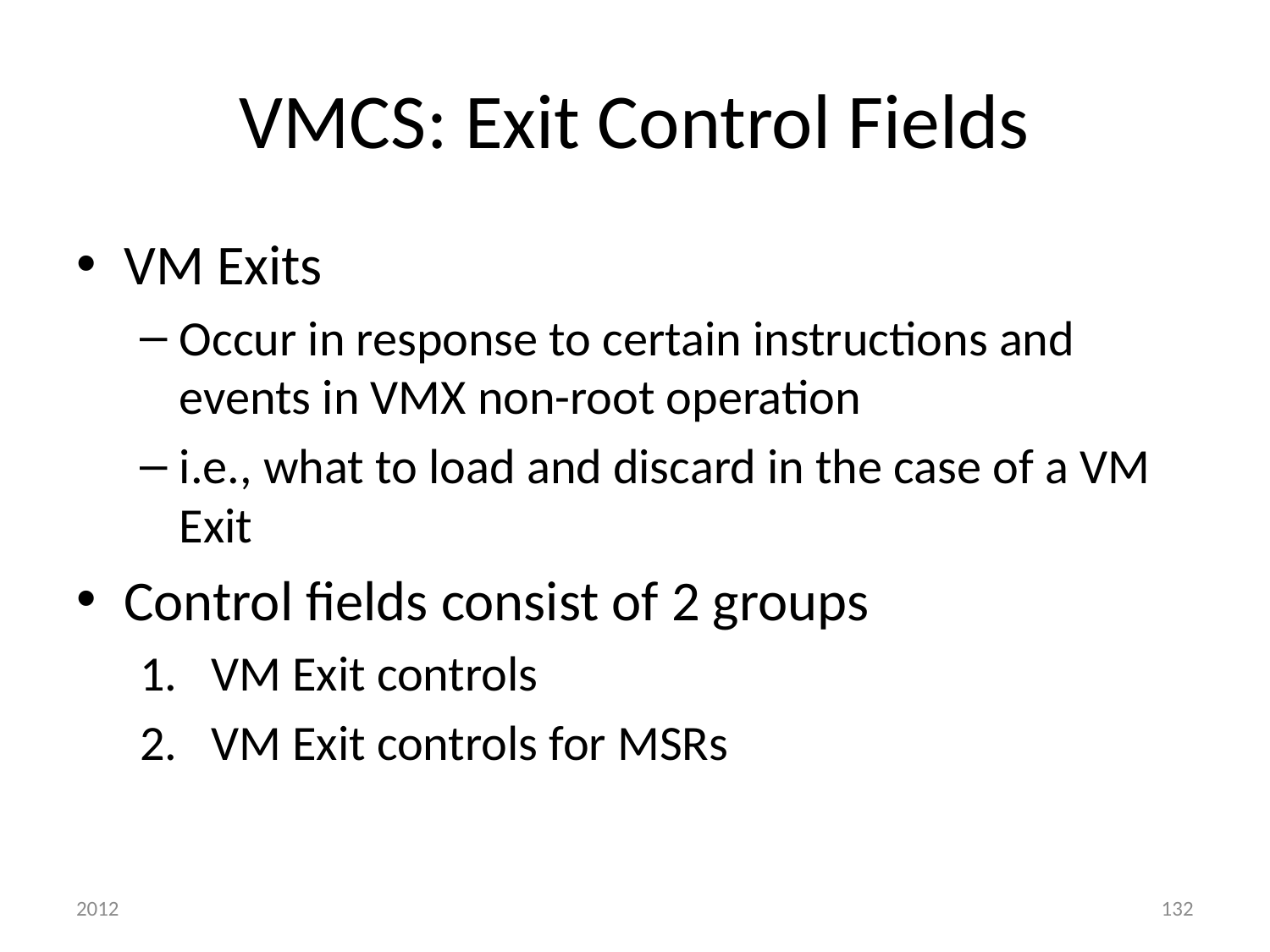

# VMCS: Exit Control Fields
VM Exits
Occur in response to certain instructions and events in VMX non-root operation
i.e., what to load and discard in the case of a VM Exit
Control fields consist of 2 groups
VM Exit controls
VM Exit controls for MSRs

2012

132